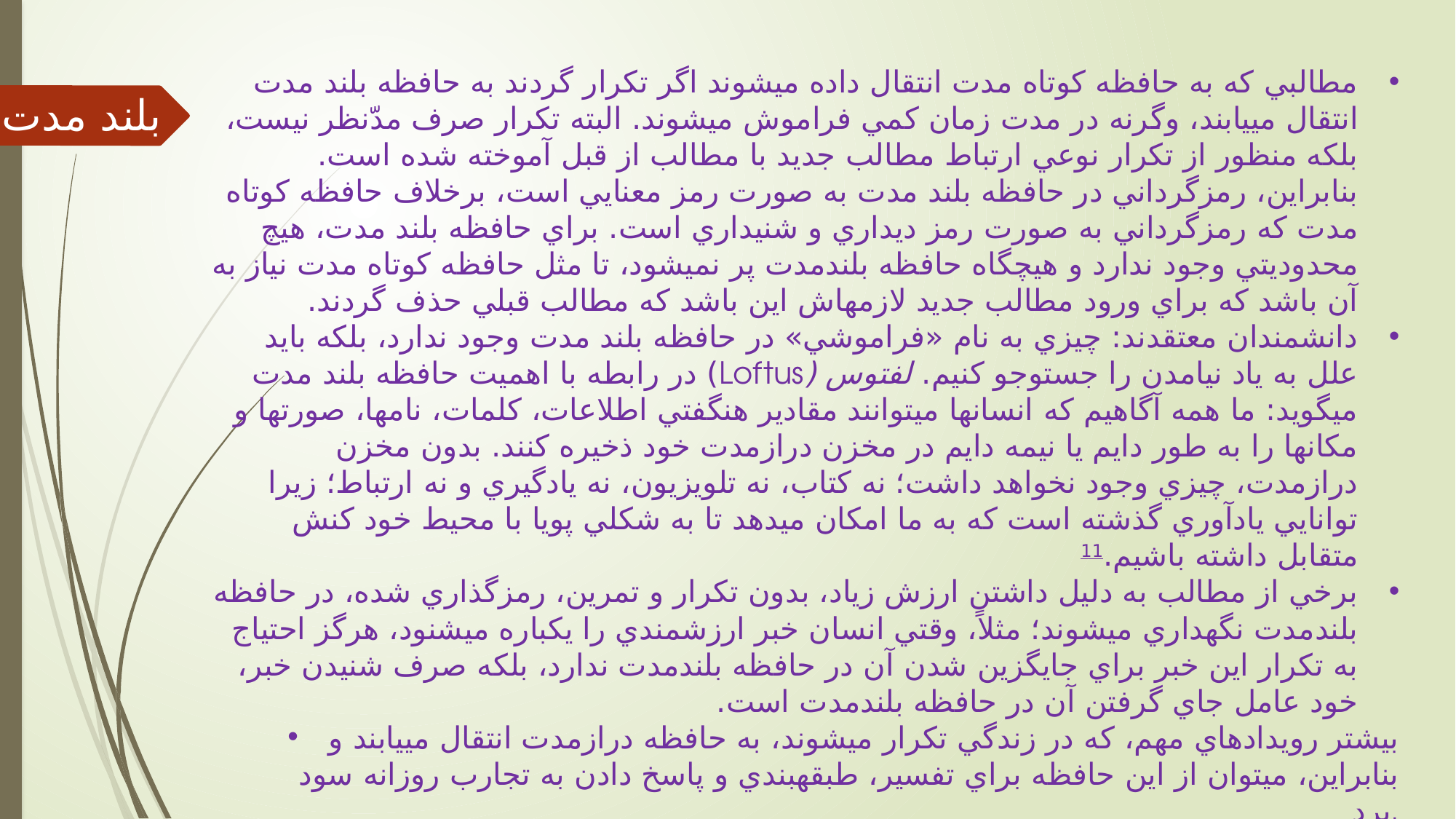

مطالبي كه به حافظه كوتاه مدت انتقال داده مي‏شوند اگر تكرار گردند به حافظه بلند مدت انتقال مي‏يابند، وگرنه در مدت زمان كمي فراموش مي‏شوند. البته تكرار صرف مدّنظر نيست، بلكه منظور از تكرار نوعي ارتباط مطالب جديد با مطالب از قبل آموخته شده است. بنابراين، رمزگرداني در حافظه بلند مدت به صورت رمز معنايي است، برخلاف حافظه كوتاه مدت كه رمزگرداني به صورت رمز ديداري و شنيداري است. براي حافظه بلند مدت، هيچ محدوديتي وجود ندارد و هيچ‏گاه حافظه بلندمدت پر نمي‏شود، تا مثل حافظه كوتاه مدت نياز به آن باشد كه براي ورود مطالب جديد لازمه‏اش اين باشد كه مطالب قبلي حذف گردند.
دانشمندان معتقدند: چيزي به نام «فراموشي» در حافظه بلند مدت وجود ندارد، بلكه بايد علل به ياد نيامدن را جست‏وجو كنيم. لفتوس (Loftus) در رابطه با اهميت حافظه بلند مدت مي‏گويد: ما همه آگاهيم كه انسان‏ها مي‏توانند مقادير هنگفتي اطلاعات، كلمات، نام‏ها، صورت‏ها و مكان‏ها را به طور دايم يا نيمه دايم در مخزن درازمدت خود ذخيره كنند. بدون مخزن درازمدت، چيزي وجود نخواهد داشت؛ نه كتاب، نه تلويزيون، نه يادگيري و نه ارتباط؛ زيرا توانايي يادآوري گذشته است كه به ما امكان مي‏دهد تا به شكلي پويا با محيط خود كنش متقابل داشته باشيم.11
برخي از مطالب به دليل داشتن ارزش زياد، بدون تكرار و تمرين، رمزگذاري شده، در حافظه بلندمدت نگه‏داري مي‏شوند؛ مثلاً، وقتي انسان خبر ارزشمندي را يكباره مي‏شنود، هرگز احتياج به تكرار اين خبر براي جايگزين شدن آن در حافظه بلندمدت ندارد، بلكه صرف شنيدن خبر، خود عامل جاي گرفتن آن در حافظه بلندمدت است.
بيشتر رويدادهاي مهم، كه در زندگي تكرار مي‏شوند، به حافظه درازمدت انتقال مي‏يابند و بنابراين، مي‏توان از اين حافظه براي تفسير، طبقه‏بندي و پاسخ دادن به تجارب روزانه سود برد.
بلند مدت